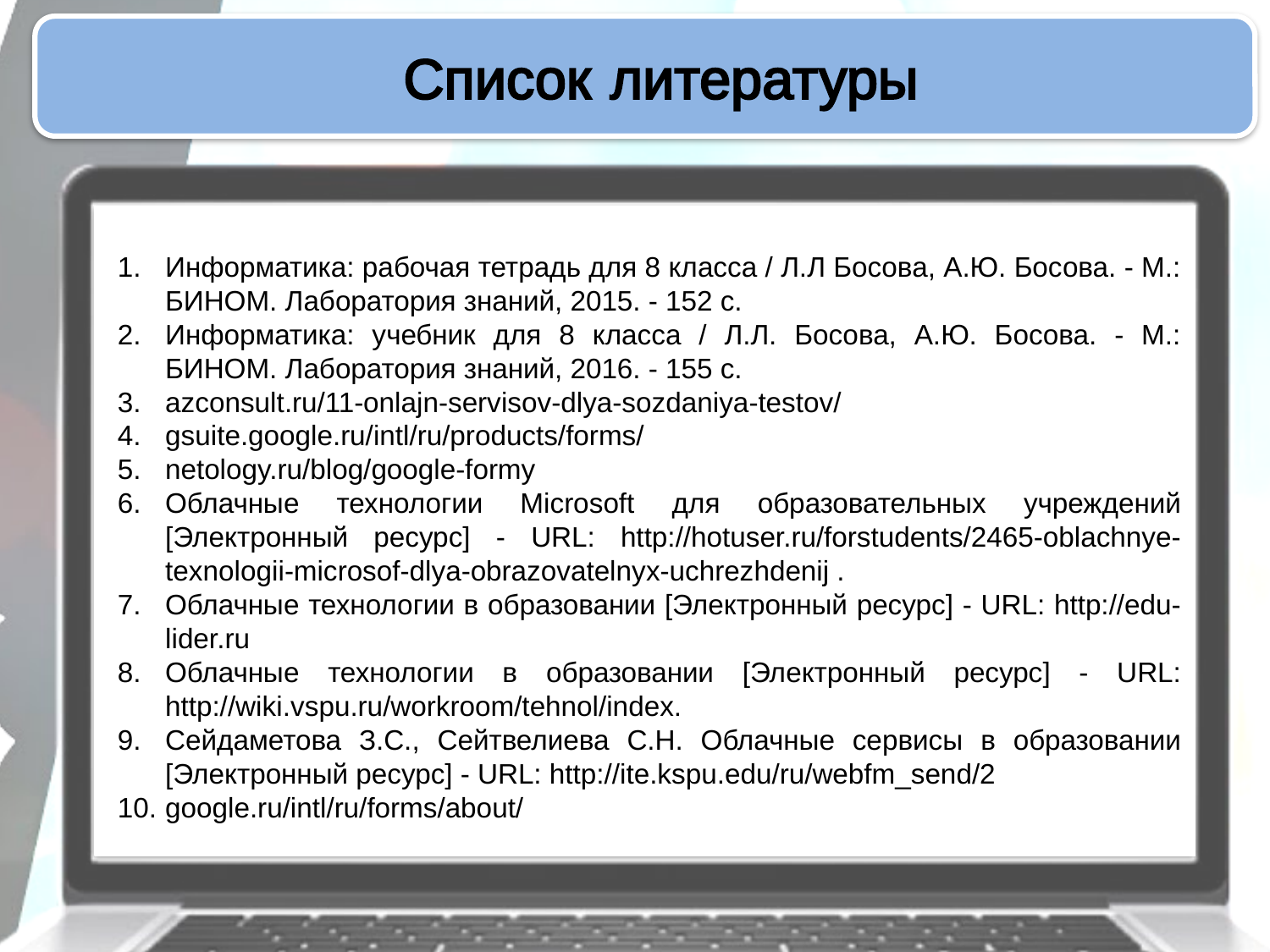

Список литературы
Информатика: рабочая тетрадь для 8 класса / Л.Л Босова, А.Ю. Босова. - М.: БИНОМ. Лаборатория знаний, 2015. - 152 с.
Информатика: учебник для 8 класса / Л.Л. Босова, А.Ю. Босова. - М.: БИНОМ. Лаборатория знаний, 2016. - 155 с.
azconsult.ru/11-onlajn-servisov-dlya-sozdaniya-testov/
gsuite.google.ru/intl/ru/products/forms/
netology.ru/blog/google-formy
Облачные технологии Microsoft для образовательных учреждений [Электронный ресурс] - URL: http://hotuser.ru/forstudents/2465-oblachnye-texnologii-microsof-dlya-obrazovatelnyx-uchrezhdenij .
Облачные технологии в образовании [Электронный ресурс] - URL: http://edu-lider.ru
Облачные технологии в образовании [Электронный ресурс] - URL: http://wiki.vspu.ru/workroom/tehnol/index.
Сейдаметова З.С., Сейтвелиева С.Н. Облачные сервисы в образовании [Электронный ресурс] - URL: http://ite.kspu.edu/ru/webfm_send/2
google.ru/intl/ru/forms/about/